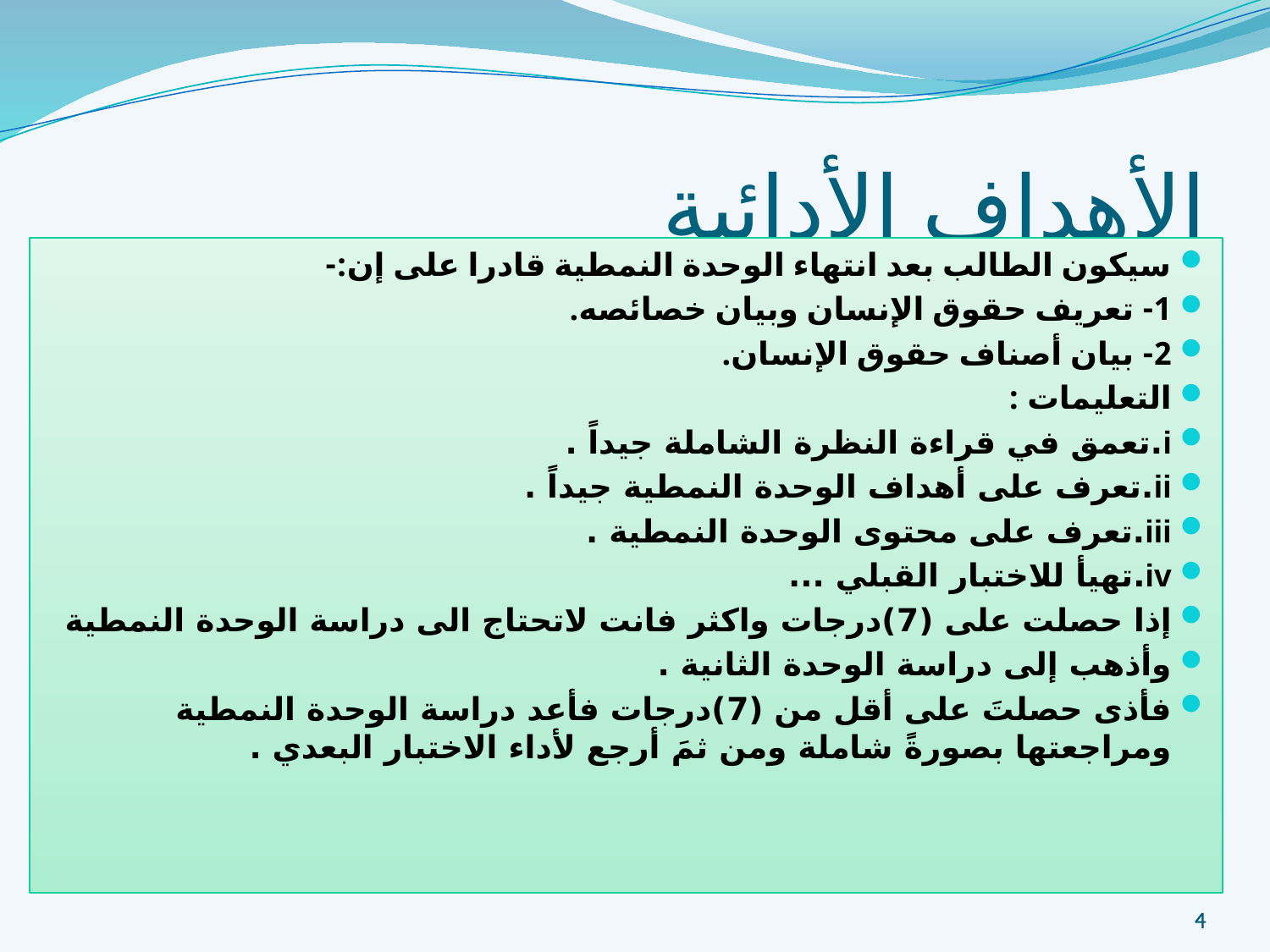

# الأهداف الأدائية
سيكون الطالب بعد انتهاء الوحدة النمطية قادرا على إن:-
1- تعريف حقوق الإنسان وبيان خصائصه.
2- بيان أصناف حقوق الإنسان.
التعليمات :
i.تعمق في قراءة النظرة الشاملة جيداً .
ii.تعرف على أهداف الوحدة النمطية جيداً .
iii.تعرف على محتوى الوحدة النمطية .
iv.تهيأ للاختبار القبلي ...
إذا حصلت على (7)درجات واكثر فانت لاتحتاج الى دراسة الوحدة النمطية
وأذهب إلى دراسة الوحدة الثانية .
فأذى حصلتَ على أقل من (7)درجات فأعد دراسة الوحدة النمطية ومراجعتها بصورةً شاملة ومن ثمَ أرجع لأداء الاختبار البعدي .

4